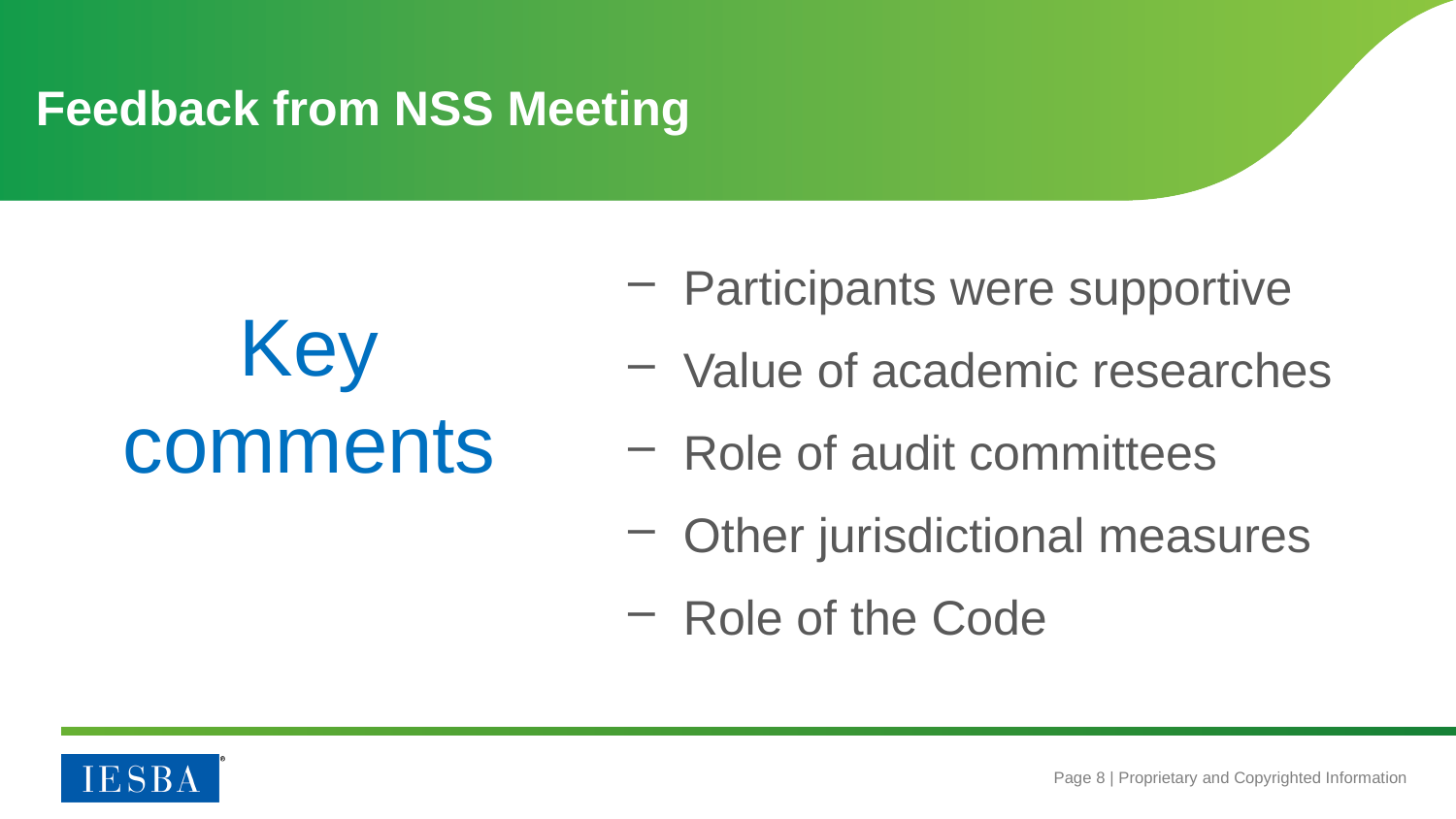

# Feedback from NSS Meeting
Participants were supportive
Value of academic researches
Role of audit committees
Other jurisdictional measures
Role of the Code

Key comments